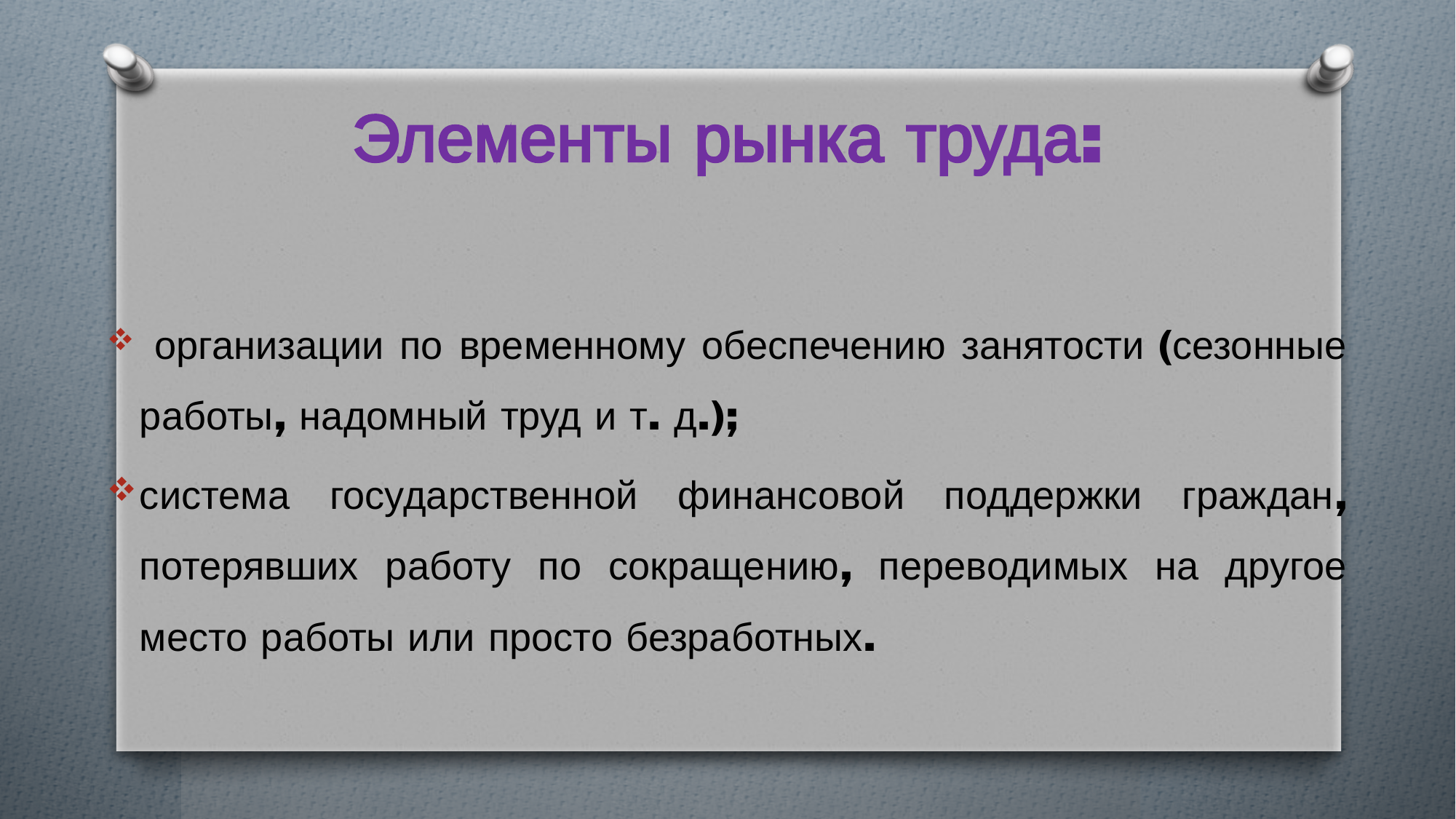

# Элементы рынка труда:
 организации по временному обеспечению занятости (сезонные работы, надомный труд и т. д.);
система государственной финансовой поддержки граждан, потерявших работу по сокращению, переводимых на другое место работы или просто безработных.